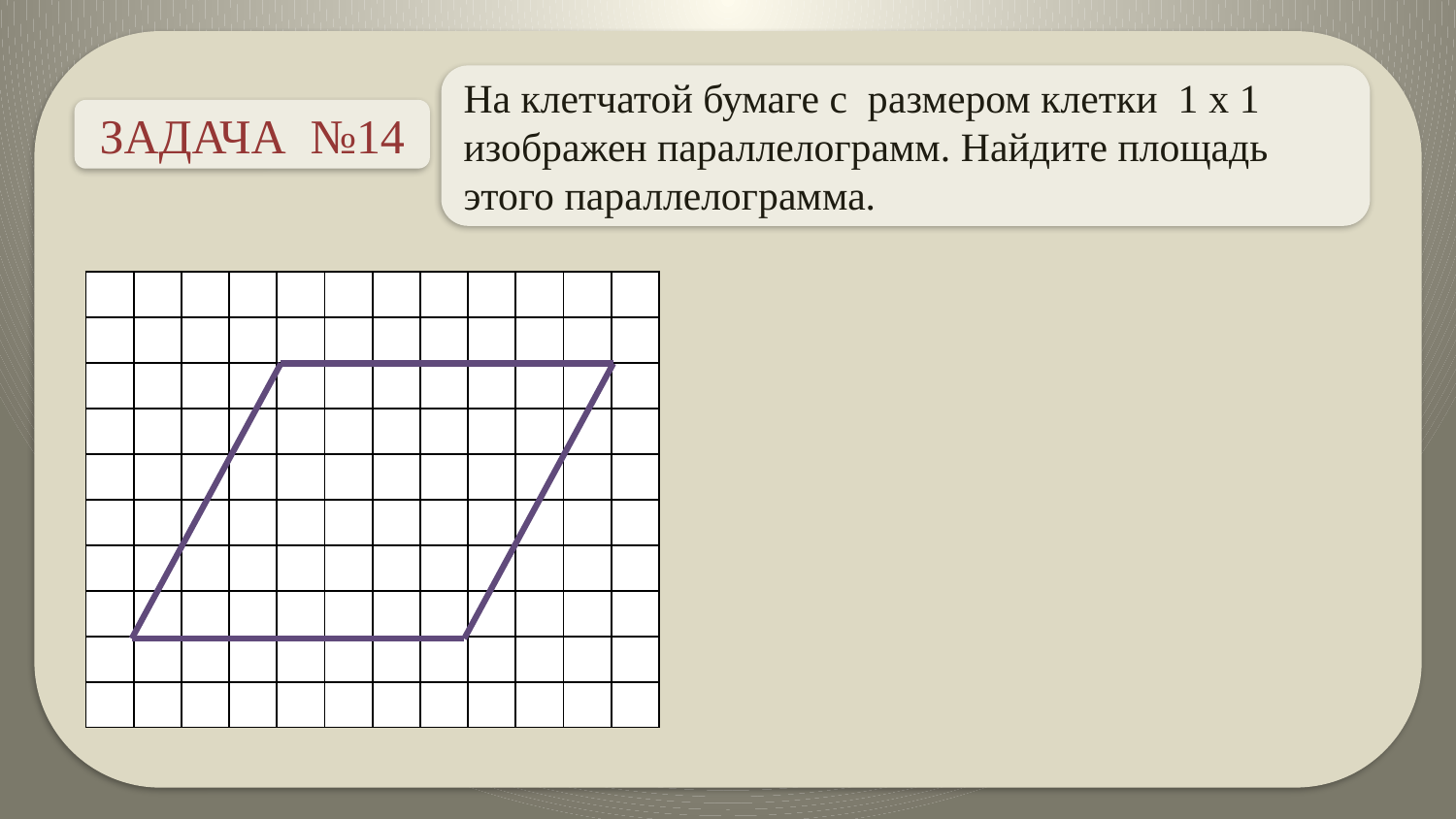

На клетчатой бумаге с  размером клетки  1 x 1 изображен параллелограмм. Найдите площадь этого параллелограмма.
ЗАДАЧА  №14
|  |  |  |  |  |  |  |  |  |  |  |  |
| --- | --- | --- | --- | --- | --- | --- | --- | --- | --- | --- | --- |
|  |  |  |  |  |  |  |  |  |  |  |  |
|  |  |  |  |  |  |  |  |  |  |  |  |
|  |  |  |  |  |  |  |  |  |  |  |  |
|  |  |  |  |  |  |  |  |  |  |  |  |
|  |  |  |  |  |  |  |  |  |  |  |  |
|  |  |  |  |  |  |  |  |  |  |  |  |
|  |  |  |  |  |  |  |  |  |  |  |  |
|  |  |  |  |  |  |  |  |  |  |  |  |
|  |  |  |  |  |  |  |  |  |  |  |  |